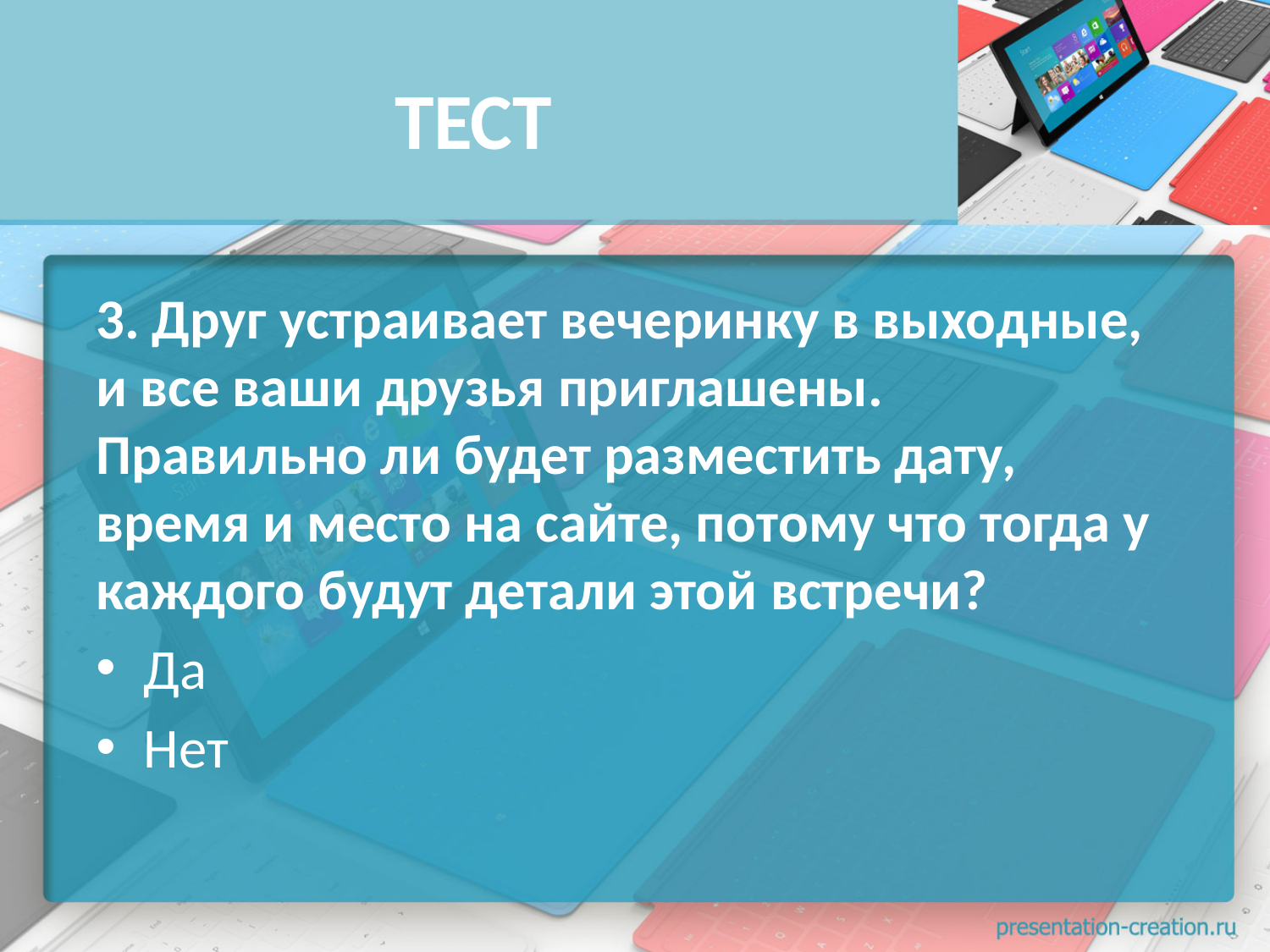

# ТЕСТ
3. Друг устраивает вечеринку в выходные, и все ваши друзья приглашены. Правильно ли будет разместить дату, время и место на сайте, потому что тогда у каждого будут детали этой встречи?
Да
Нет